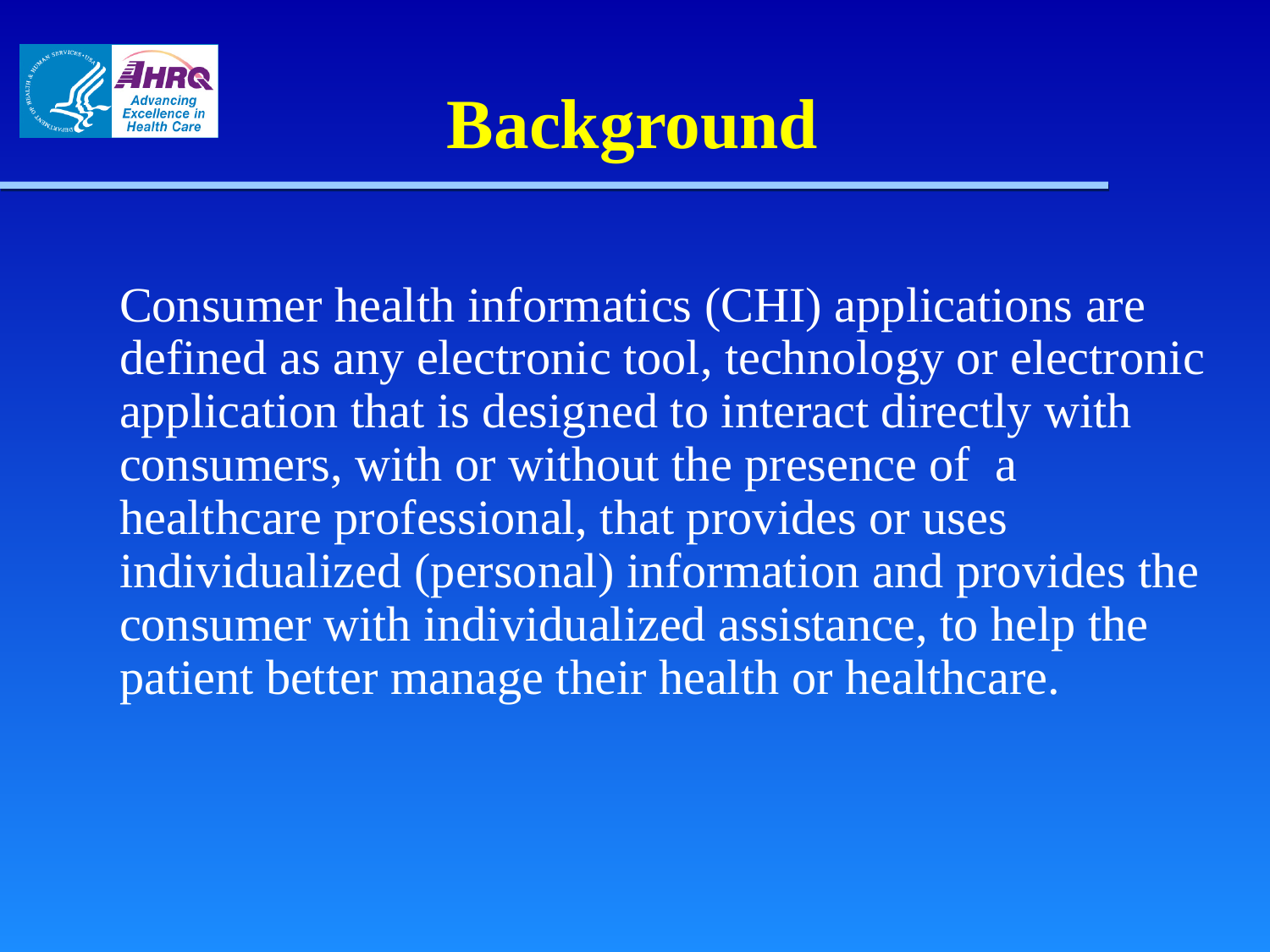

# Background

	Consumer health informatics (CHI) applications are defined as any electronic tool, technology or electronic application that is designed to interact directly with consumers, with or without the presence of  a healthcare professional, that provides or uses individualized (personal) information and provides the consumer with individualized assistance, to help the patient better manage their health or healthcare.